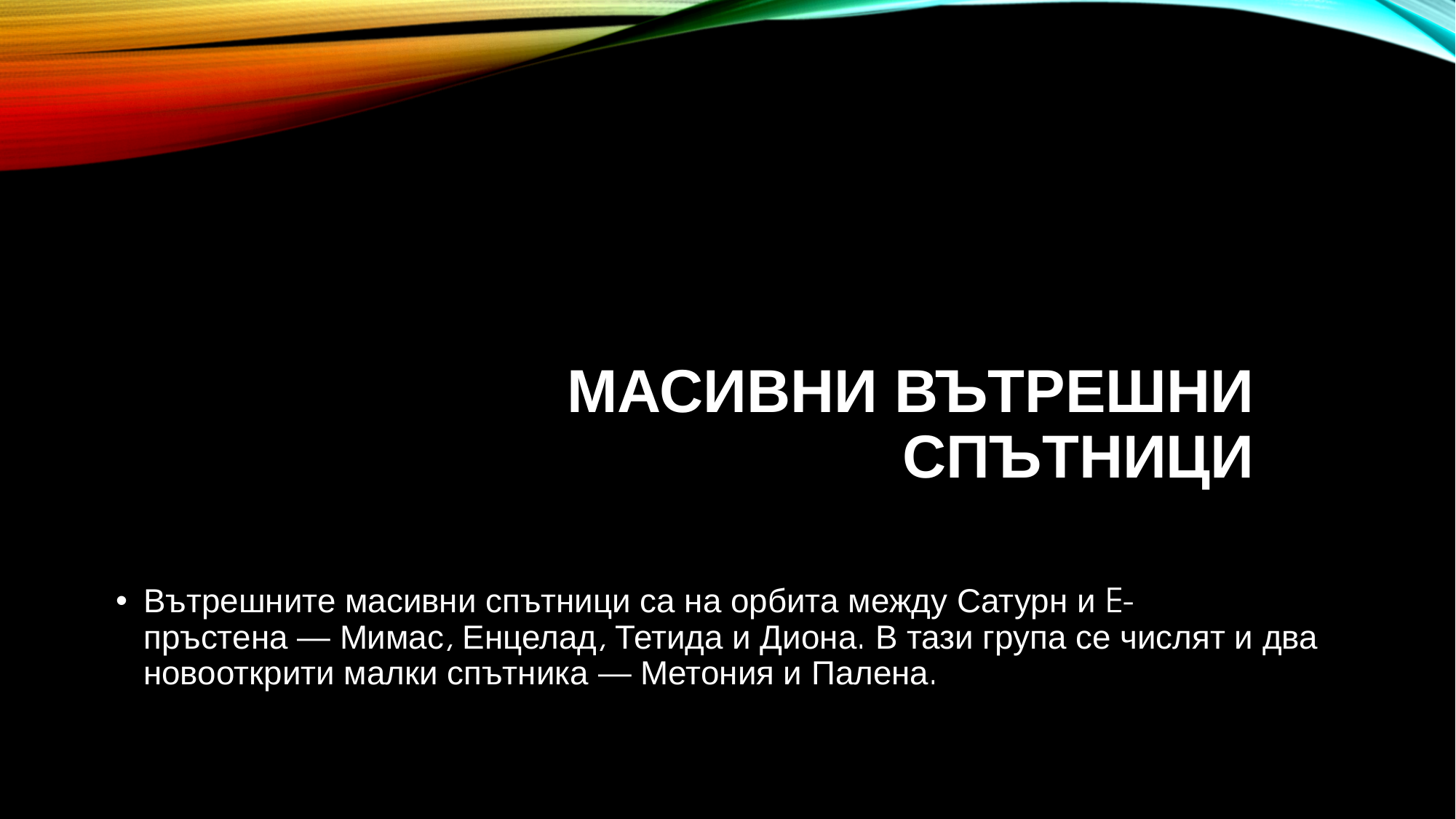

# Масивни вътрешни спътници
Вътрешните масивни спътници са на орбита между Сатурн и E-пръстена — Мимас, Енцелад, Тетида и Диона. В тази група се числят и два новооткрити малки спътника — Метония и Палена.